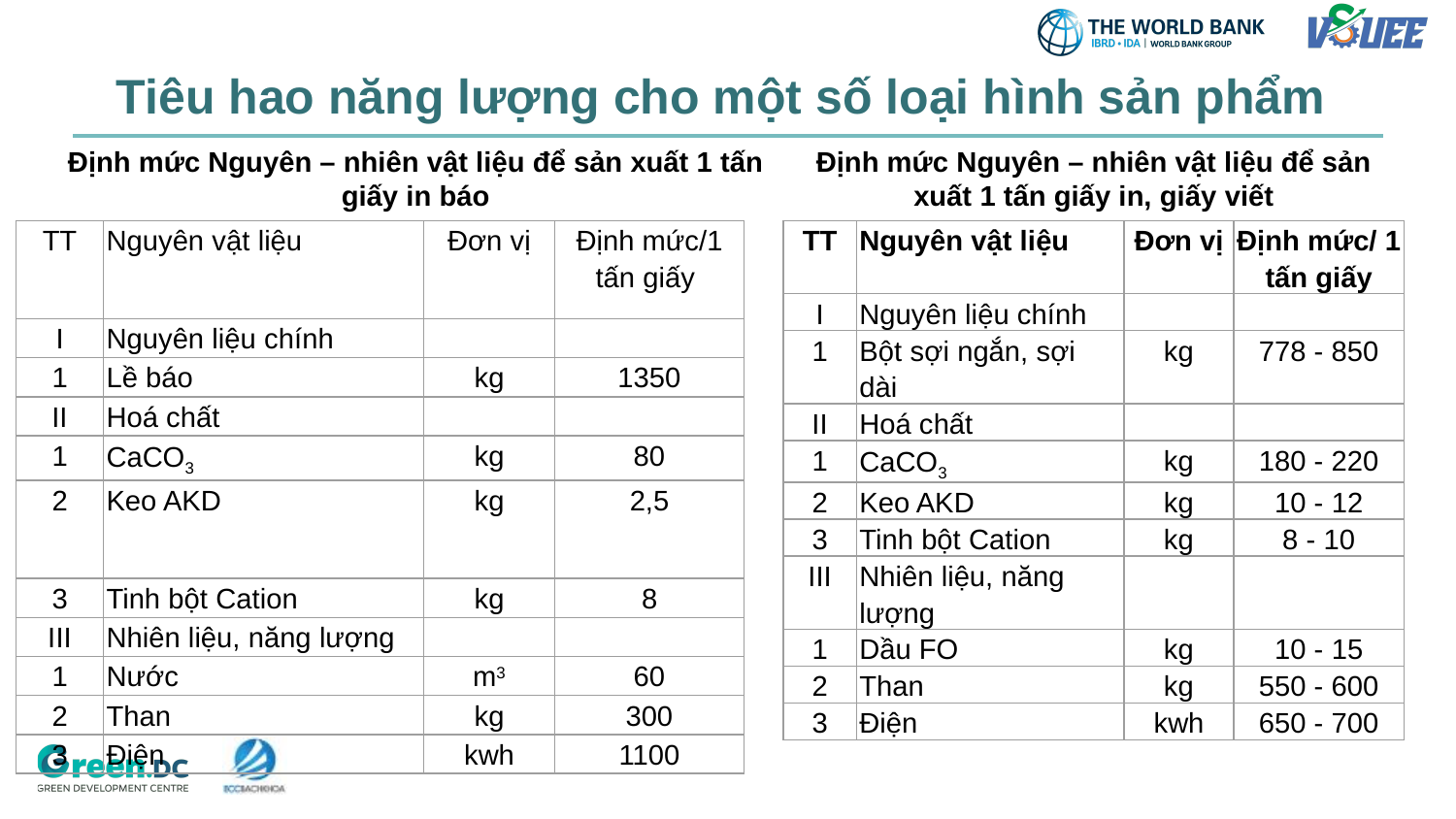

Tiêu hao năng lượng cho một số loại hình sản phẩm
Định mức Nguyên – nhiên vật liệu để sản xuất 1 tấn giấy in báo
Định mức Nguyên – nhiên vật liệu để sản xuất 1 tấn giấy in, giấy viết
| TT | Nguyên vật liệu | Đơn vị | Định mức/1 tấn giấy |
| --- | --- | --- | --- |
| I | Nguyên liệu chính |  |  |
| 1 | Lề báo | kg | 1350 |
| II | Hoá chất |  |  |
| 1 | CaCO3 | kg | 80 |
| 2 | Keo AKD | kg | 2,5 |
| 3 | Tinh bột Cation | kg | 8 |
| III | Nhiên liệu, năng lượng |  |  |
| 1 | Nước | m3 | 60 |
| 2 | Than | kg | 300 |
| 3 | Điện | kwh | 1100 |
| TT | Nguyên vật liệu | Đơn vị | Định mức/ 1 tấn giấy |
| --- | --- | --- | --- |
| I | Nguyên liệu chính |  |  |
| 1 | Bột sợi ngắn, sợi dài | kg | 778 - 850 |
| II | Hoá chất |  |  |
| 1 | CaCO3 | kg | 180 - 220 |
| 2 | Keo AKD | kg | 10 - 12 |
| 3 | Tinh bột Cation | kg | 8 - 10 |
| III | Nhiên liệu, năng lượng |  |  |
| 1 | Dầu FO | kg | 10 - 15 |
| 2 | Than | kg | 550 - 600 |
| 3 | Điện | kwh | 650 - 700 |